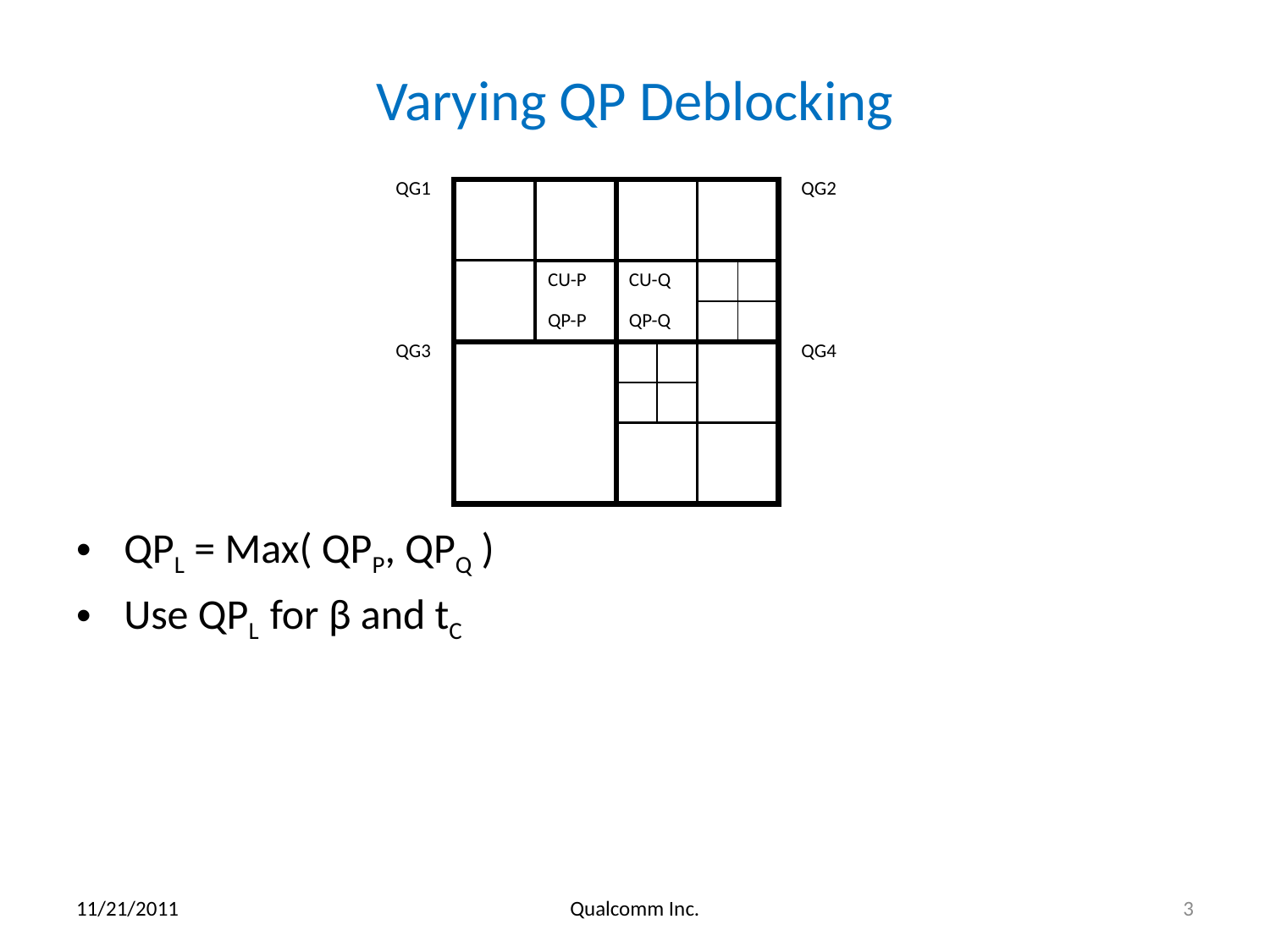

# Varying QP Deblocking

QPL = Max( QPP, QPQ )
Use QPL  for β and tC

QG1
QG2

CU-P
QP-P
CU-Q
QP-Q

QG3
QG4

11/21/2011
Qualcomm Inc.
3